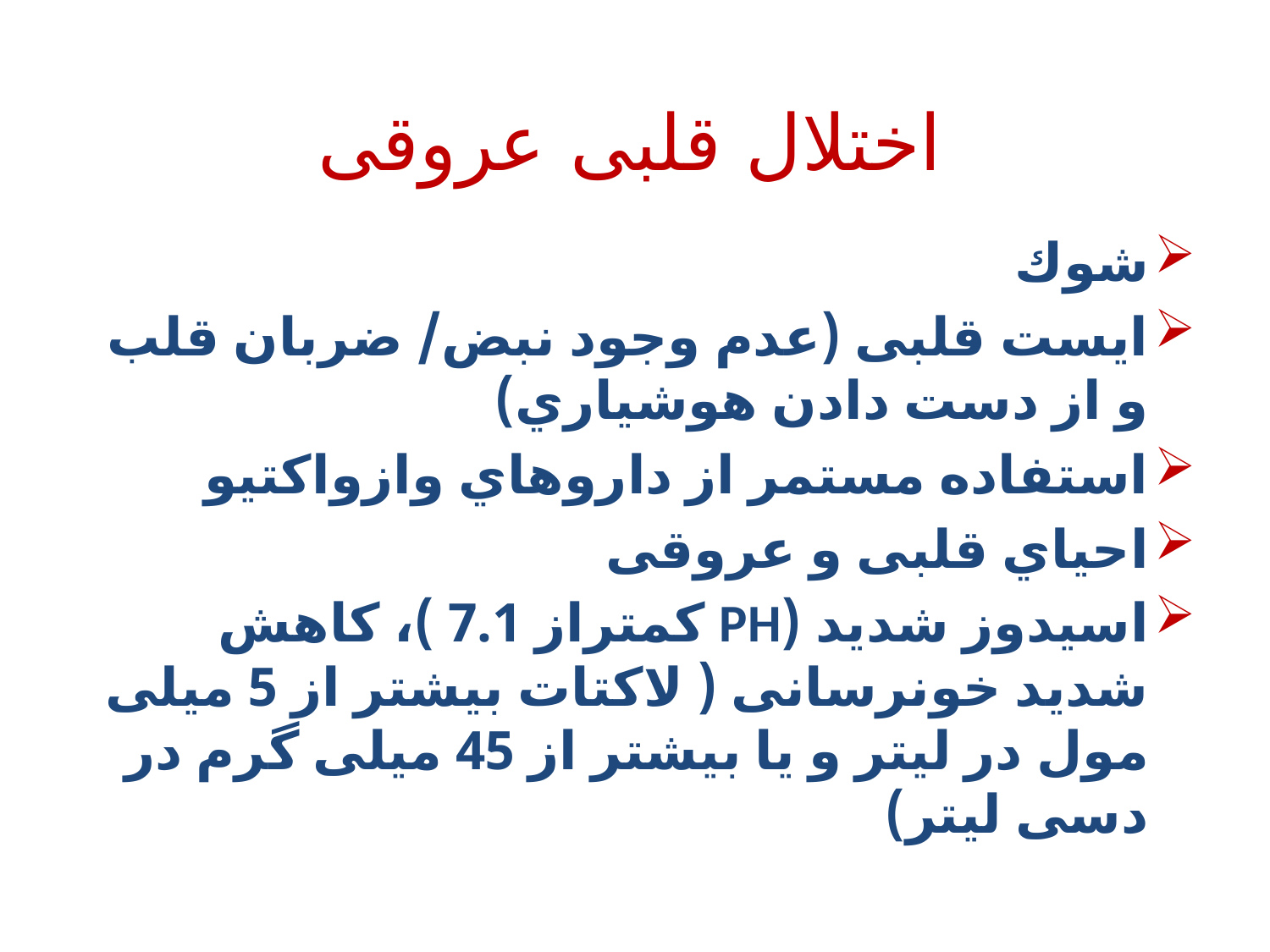

# اختلال قلبی عروقی
شوك
ایست قلبی (عدم وجود نبض/ ضربان قلب و از دست دادن هوشیاري)
استفاده مستمر از داروهاي وازواکتیو
احیاي قلبی و عروقی
اسیدوز شدید (PH کمتراز 7.1 )، کاهش شدید خونرسانی ( لاکتات بیشتر از 5 میلی مول در لیتر و یا بیشتر از 45 میلی گرم در دسی لیتر)